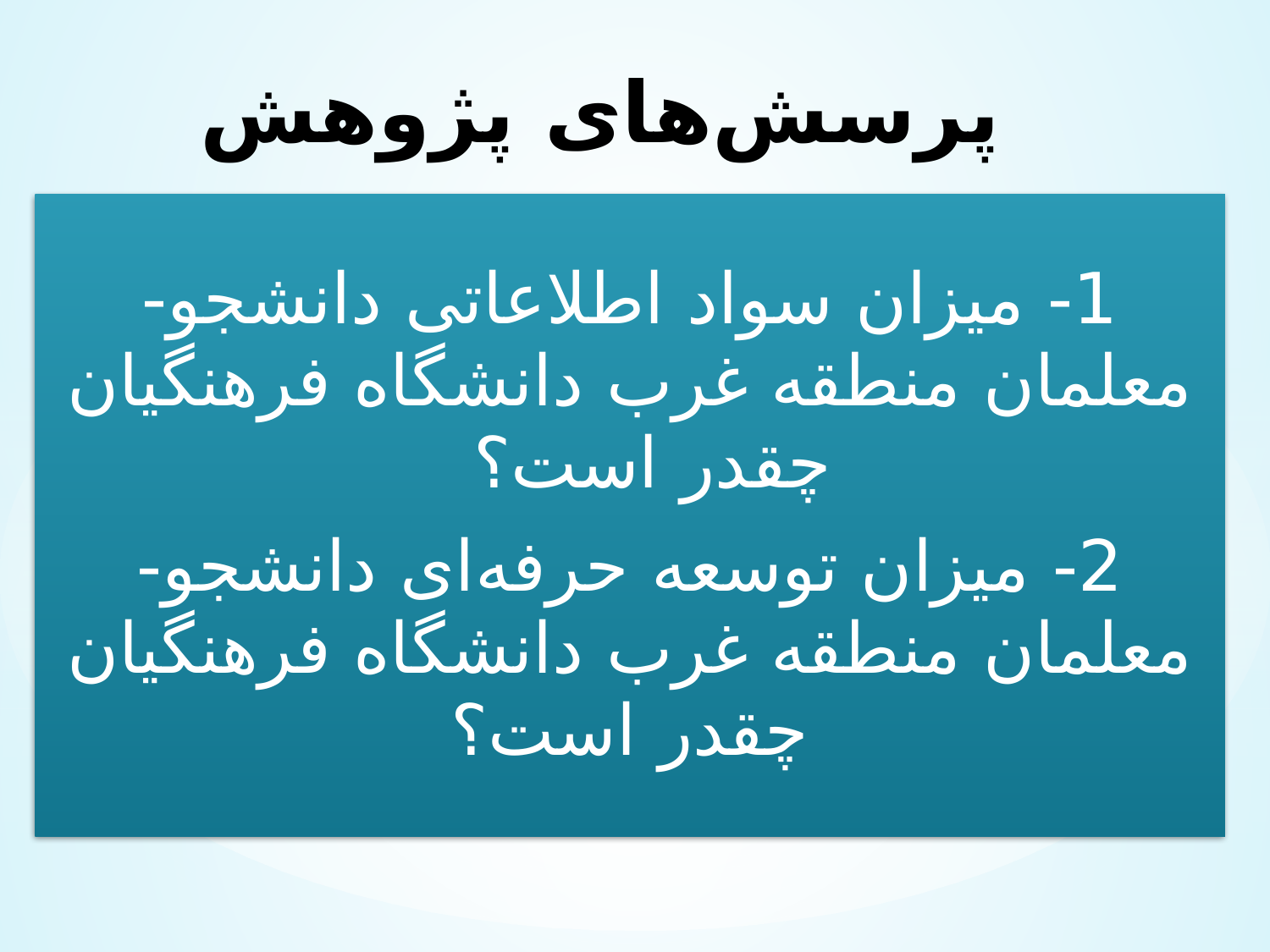

# پرسش‌های پژوهش
2- میزان توسعه حرفه‌ای دانشجو- معلمان منطقه غرب دانشگاه فرهنگیان چقدر است؟